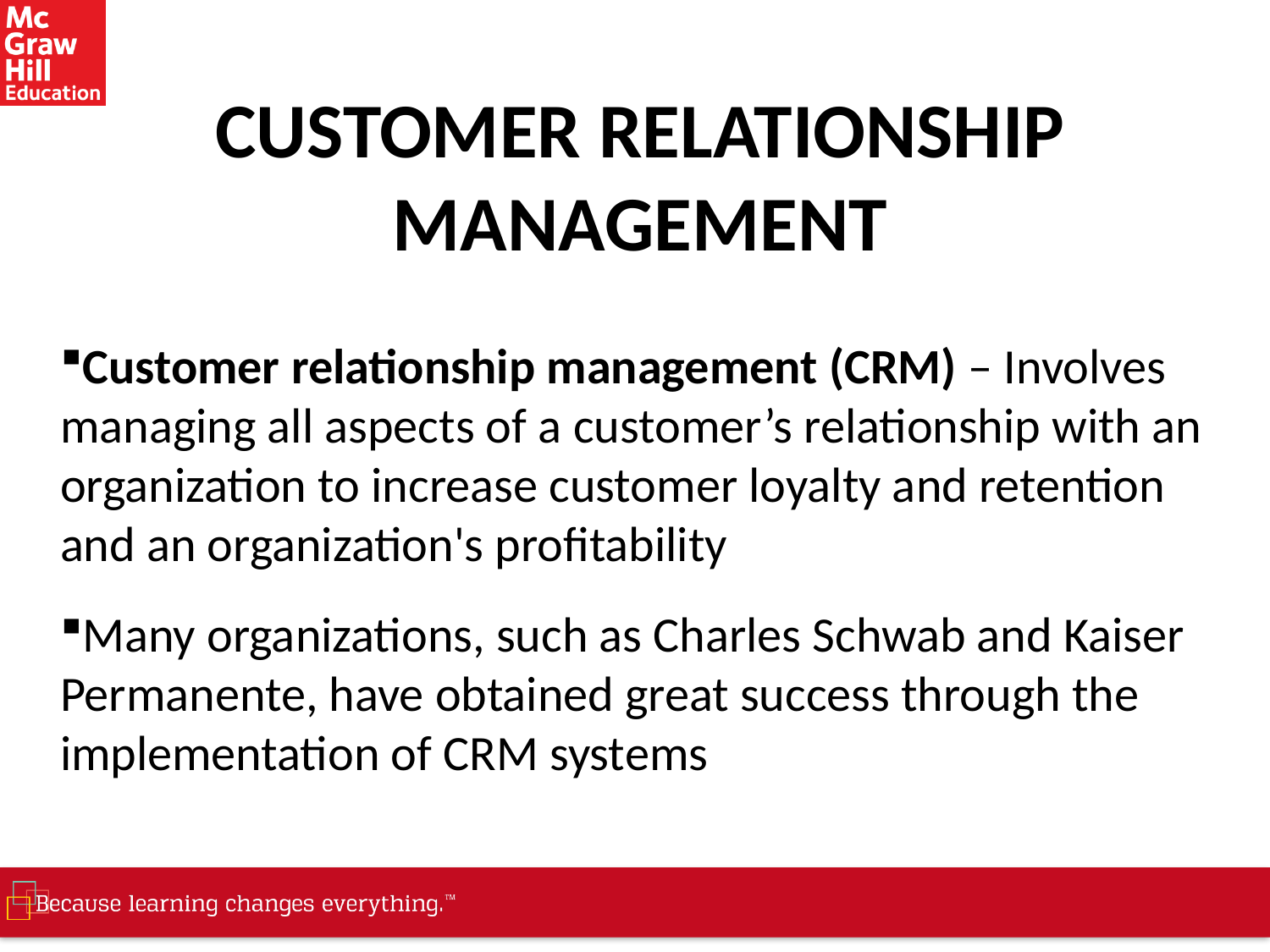

# CUSTOMER RELATIONSHIP MANAGEMENT
Customer relationship management (CRM) – Involves managing all aspects of a customer’s relationship with an organization to increase customer loyalty and retention and an organization's profitability
Many organizations, such as Charles Schwab and Kaiser Permanente, have obtained great success through the implementation of CRM systems